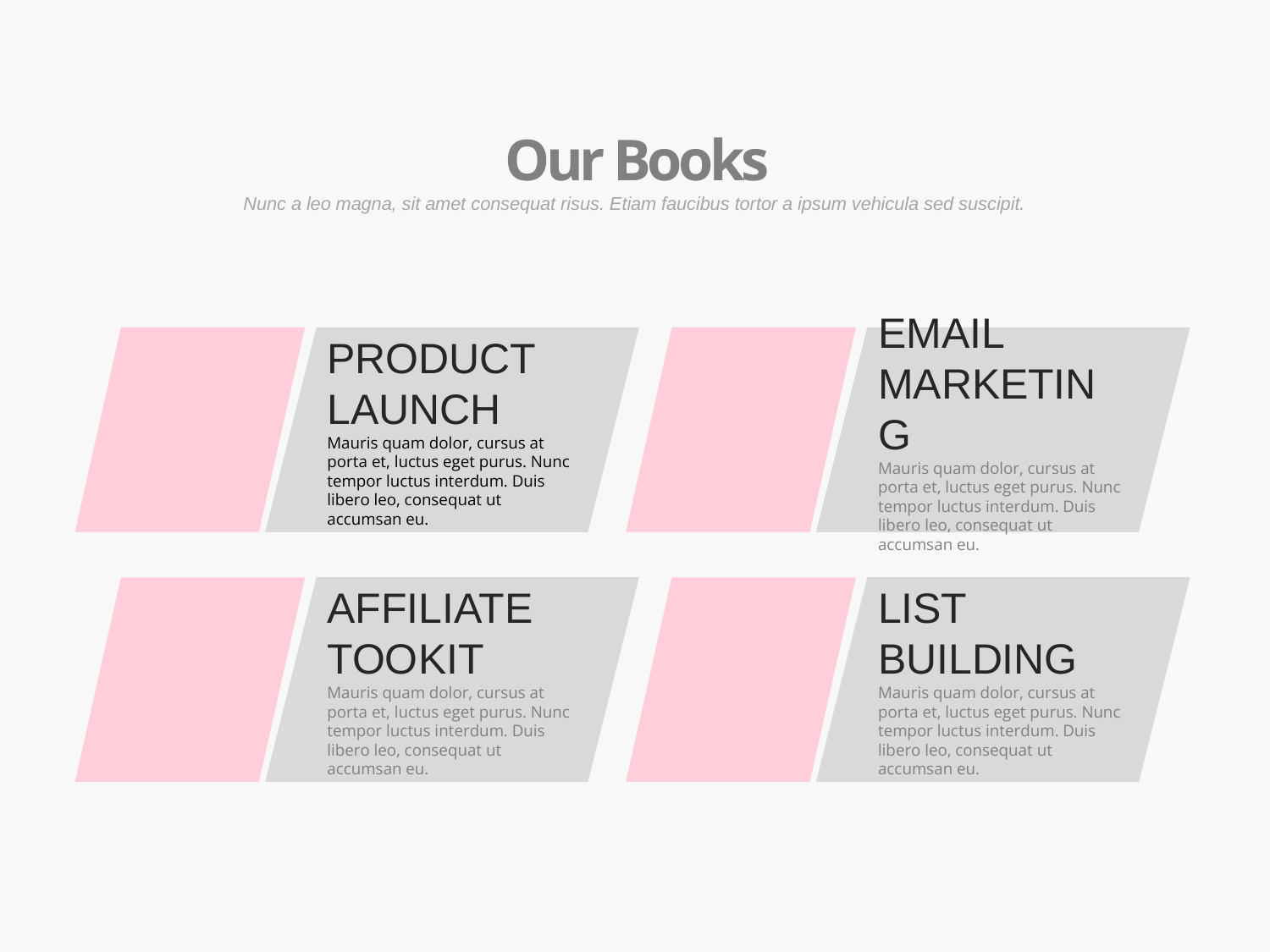

Our Books
Nunc a leo magna, sit amet consequat risus. Etiam faucibus tortor a ipsum vehicula sed suscipit.

PRODUCT LAUNCH
Mauris quam dolor, cursus at porta et, luctus eget purus. Nunc tempor luctus interdum. Duis libero leo, consequat ut accumsan eu.

EMAIL MARKETING
Mauris quam dolor, cursus at porta et, luctus eget purus. Nunc tempor luctus interdum. Duis libero leo, consequat ut accumsan eu.

AFFILIATE TOOKIT
Mauris quam dolor, cursus at porta et, luctus eget purus. Nunc tempor luctus interdum. Duis libero leo, consequat ut accumsan eu.

LIST BUILDING
Mauris quam dolor, cursus at porta et, luctus eget purus. Nunc tempor luctus interdum. Duis libero leo, consequat ut accumsan eu.